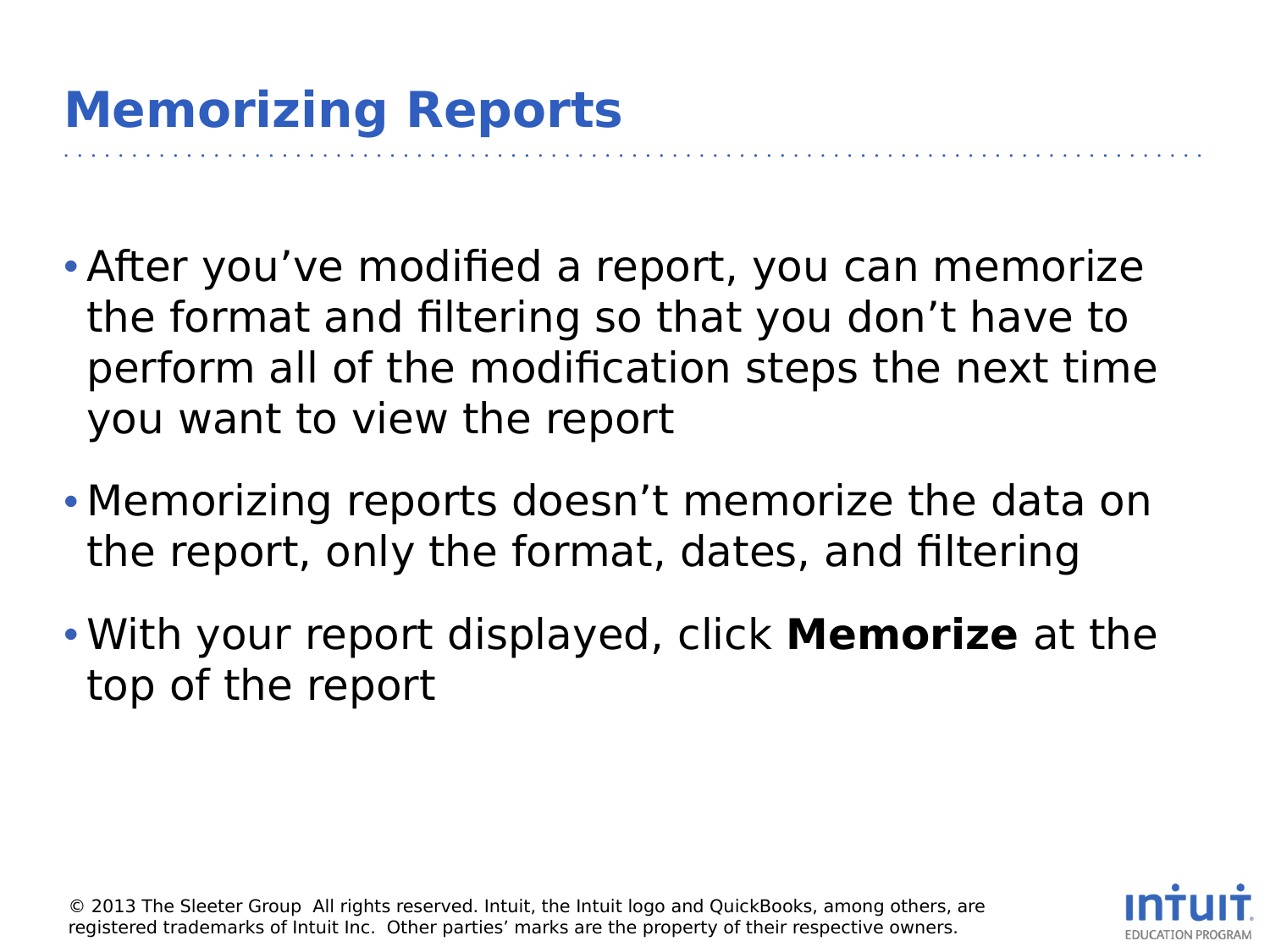

# Memorizing Reports
After you’ve modified a report, you can memorize the format and filtering so that you don’t have to perform all of the modification steps the next time you want to view the report
Memorizing reports doesn’t memorize the data on the report, only the format, dates, and filtering
With your report displayed, click Memorize at the top of the report